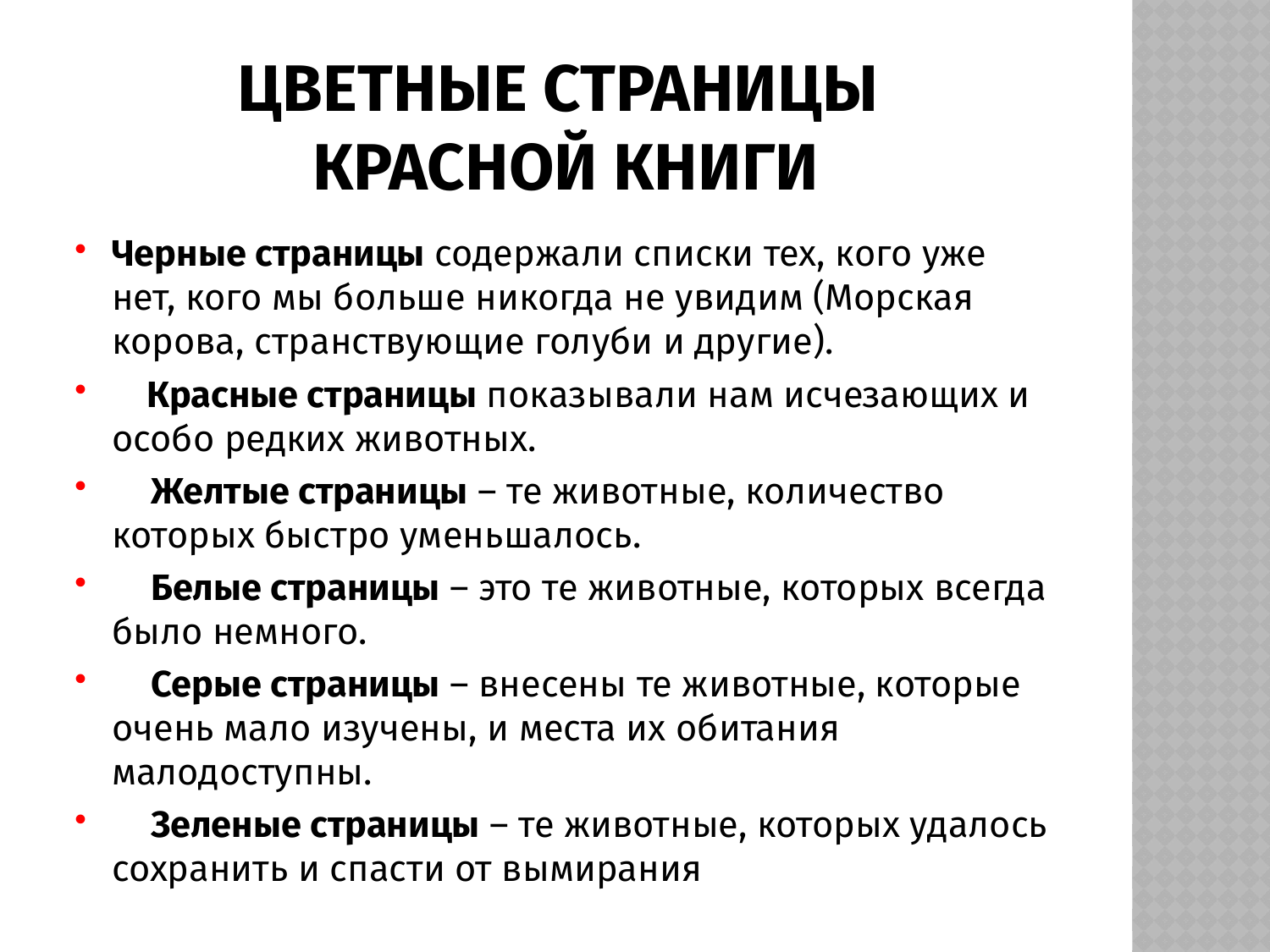

# Цветные страницы Красной книги
Черные страницы содержали списки тех, кого уже нет, кого мы больше никогда не увидим (Морская корова, странствующие голуби и другие).
    Красные страницы показывали нам исчезающих и особо редких животных.
    Желтые страницы – те животные, количество которых быстро уменьшалось.
    Белые страницы – это те животные, которых всегда было немного.
    Серые страницы – внесены те животные, которые очень мало изучены, и места их обитания малодоступны.
    Зеленые страницы – те животные, которых удалось сохранить и спасти от вымирания